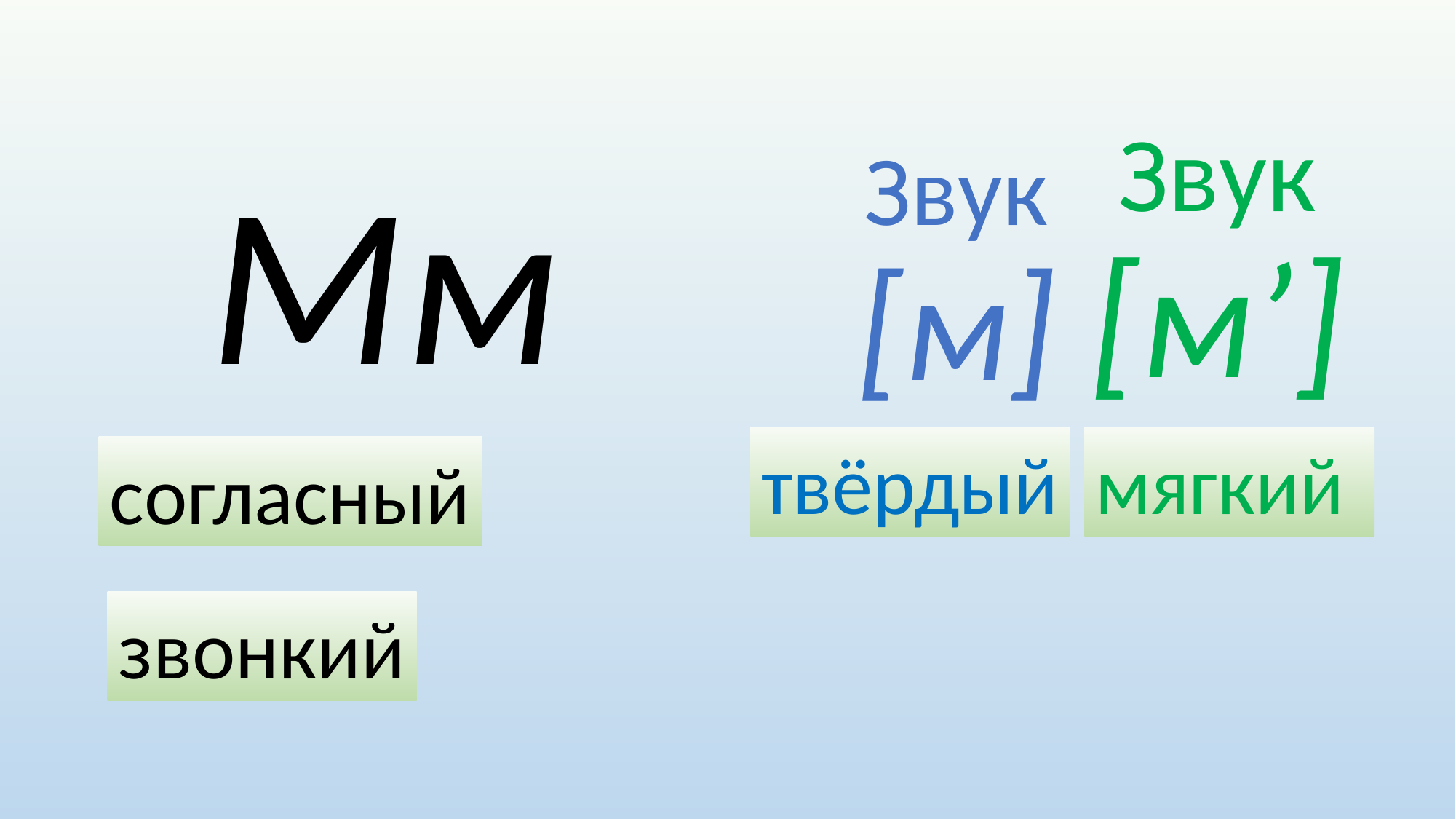

Звук [м’]
# Мм
Звук [м]
твёрдый
мягкий
согласный
звонкий